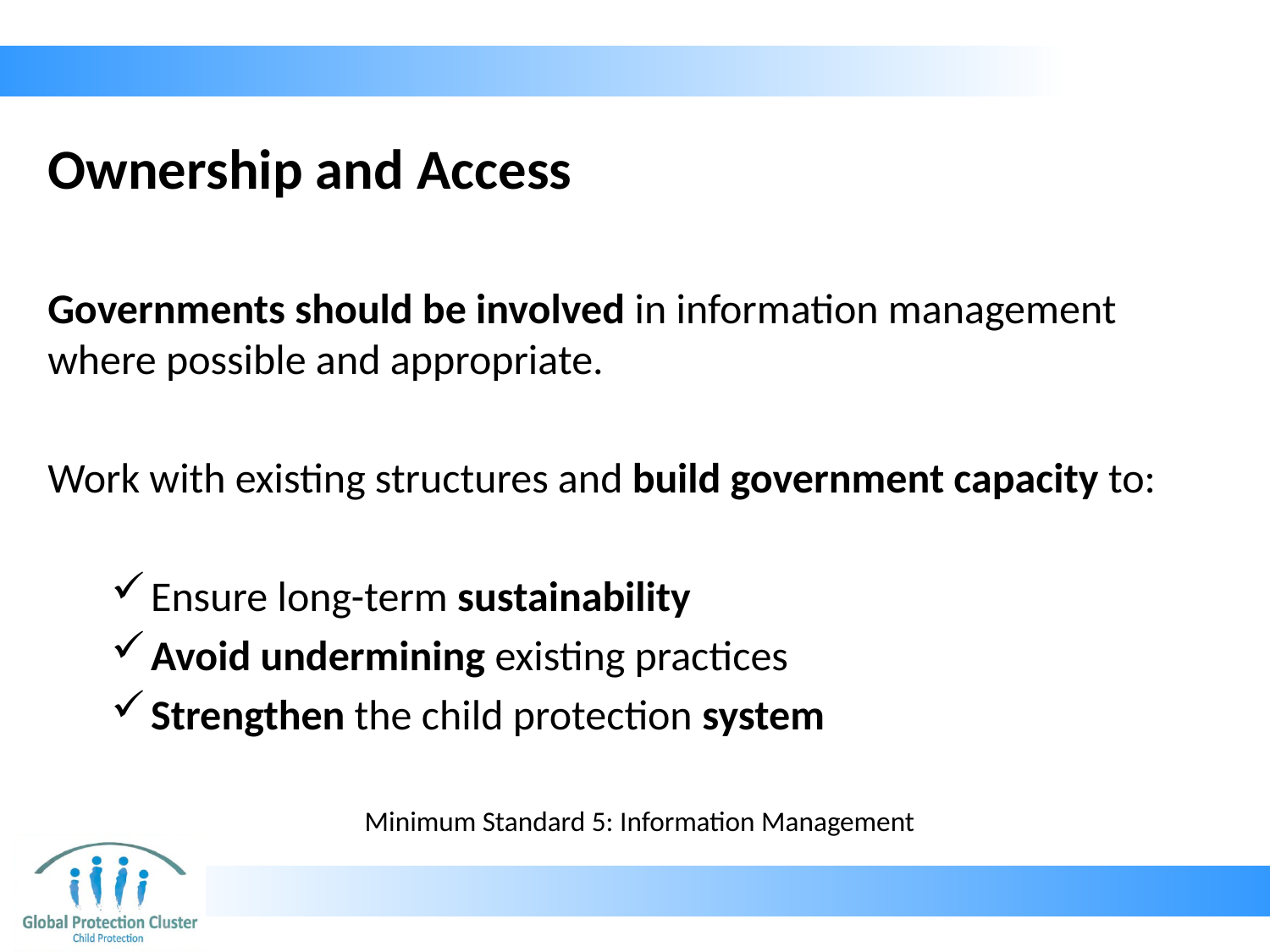

# Ownership and Access

Governments should be involved in information management where possible and appropriate.

Work with existing structures and build government capacity to:

Ensure long-term sustainability
Avoid undermining existing practices
Strengthen the child protection system

Minimum Standard 5: Information Management